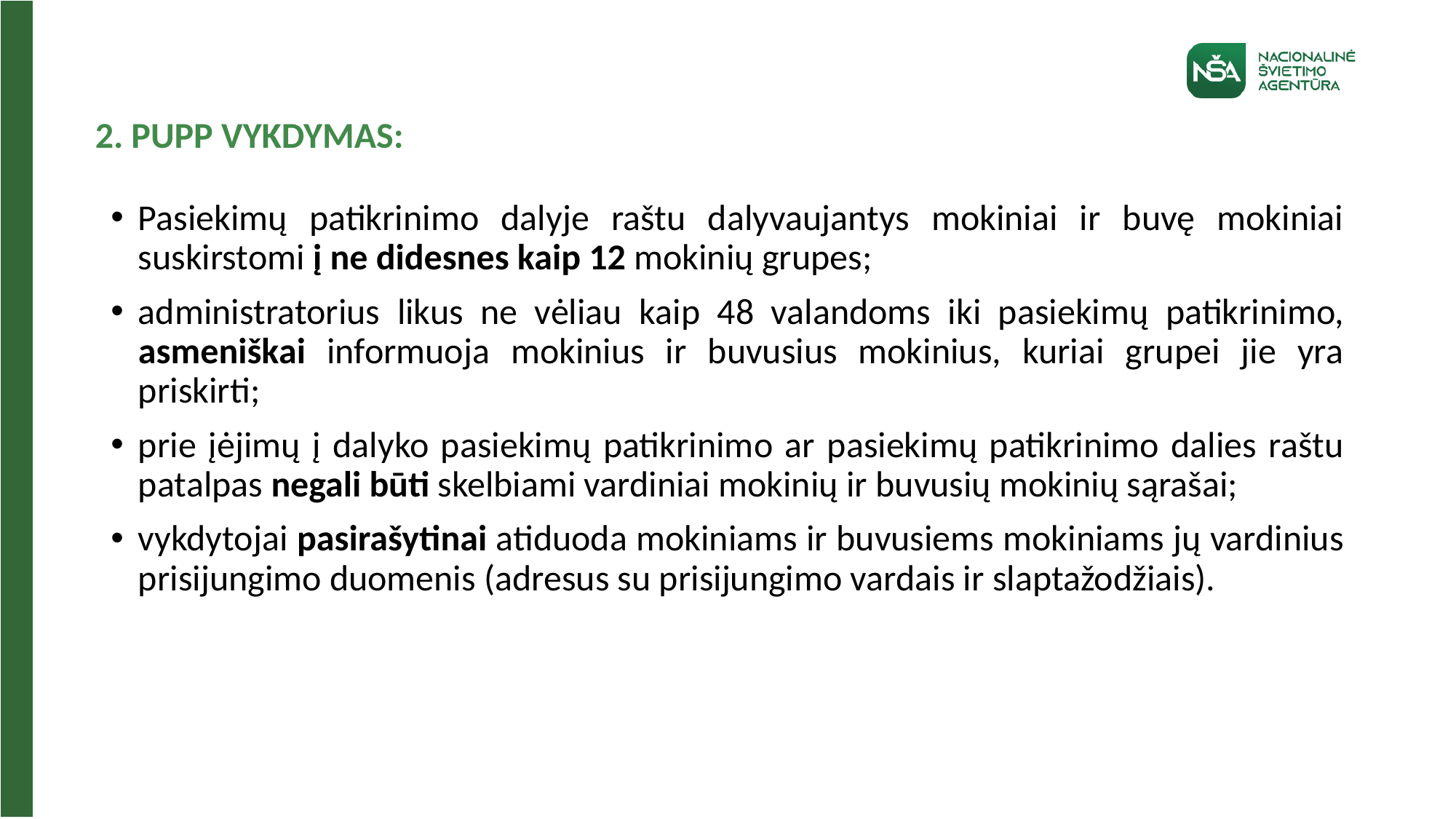

# 2. PUPP VYKDYMAS:
Pasiekimų patikrinimo dalyje raštu dalyvaujantys mokiniai ir buvę mokiniai suskirstomi į ne didesnes kaip 12 mokinių grupes;
administratorius likus ne vėliau kaip 48 valandoms iki pasiekimų patikrinimo, asmeniškai informuoja mokinius ir buvusius mokinius, kuriai grupei jie yra priskirti;
prie įėjimų į dalyko pasiekimų patikrinimo ar pasiekimų patikrinimo dalies raštu patalpas negali būti skelbiami vardiniai mokinių ir buvusių mokinių sąrašai;
vykdytojai pasirašytinai atiduoda mokiniams ir buvusiems mokiniams jų vardinius prisijungimo duomenis (adresus su prisijungimo vardais ir slaptažodžiais).